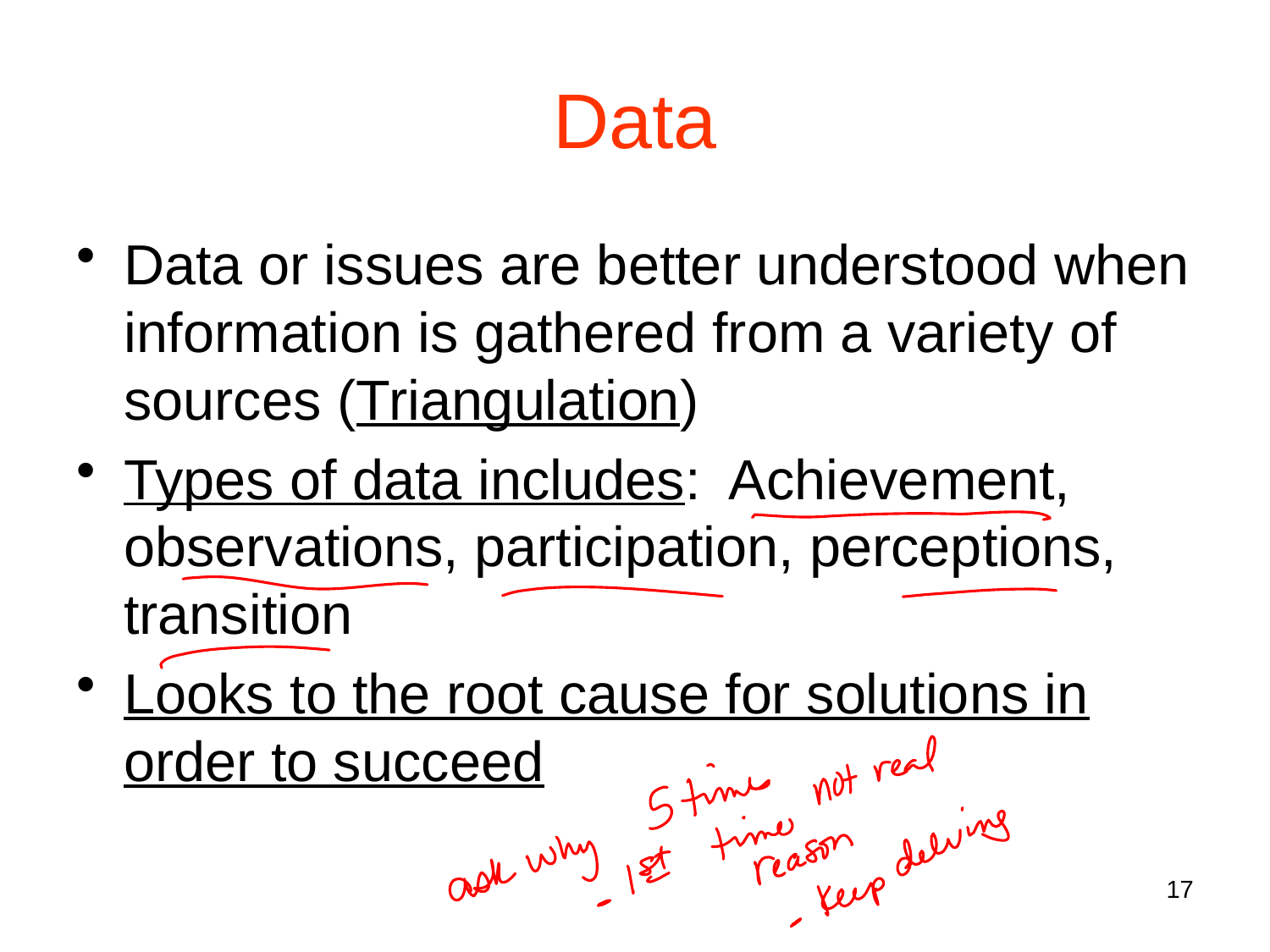

# Data
Data or issues are better understood when information is gathered from a variety of sources (Triangulation)
Types of data includes:  Achievement, observations, participation, perceptions, transition
Looks to the root cause for solutions in order to succeed

17